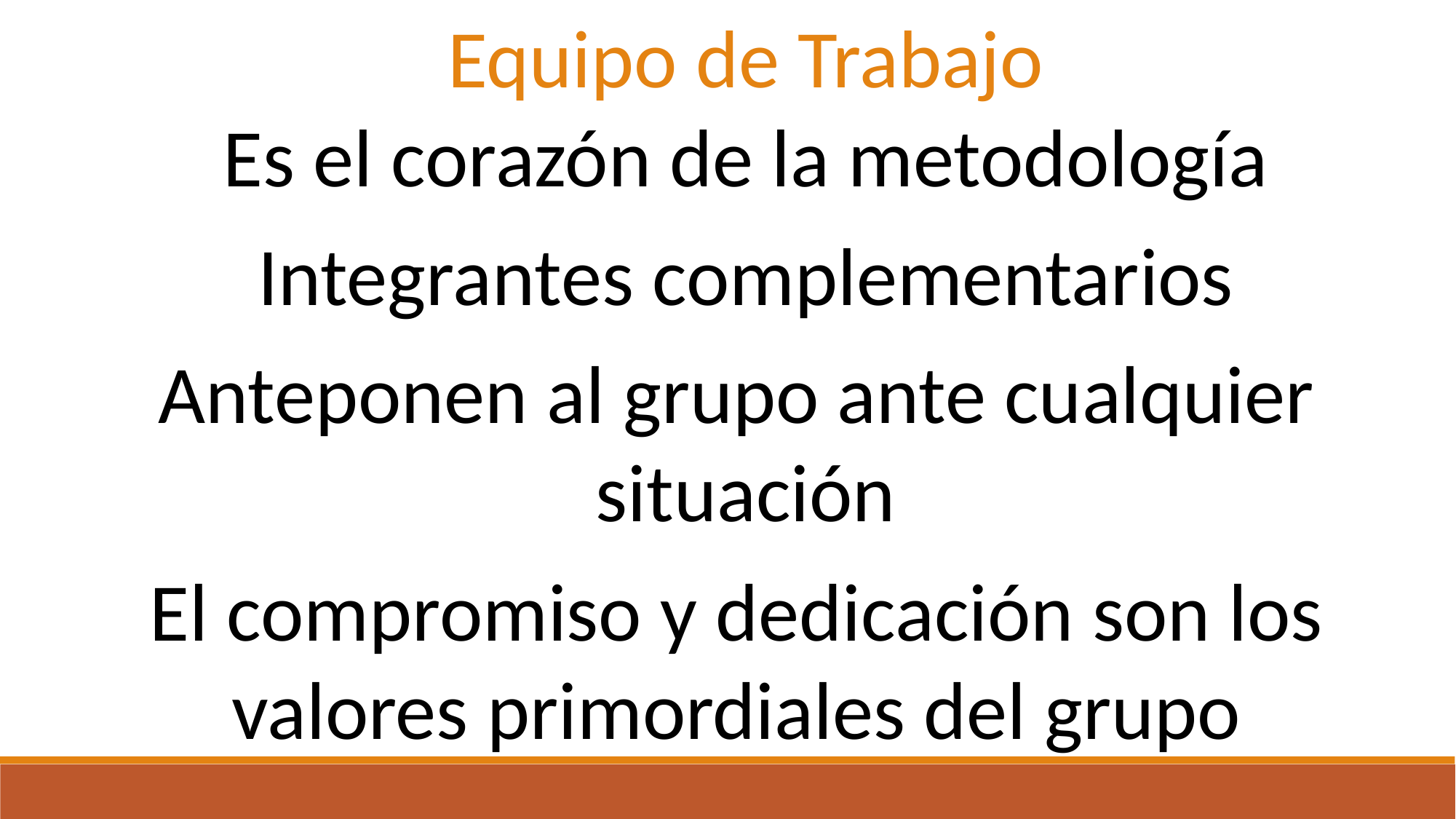

Equipo de Trabajo
Es el corazón de la metodología
Integrantes complementarios
Anteponen al grupo ante cualquier
situación
El compromiso y dedicación son los
valores primordiales del grupo